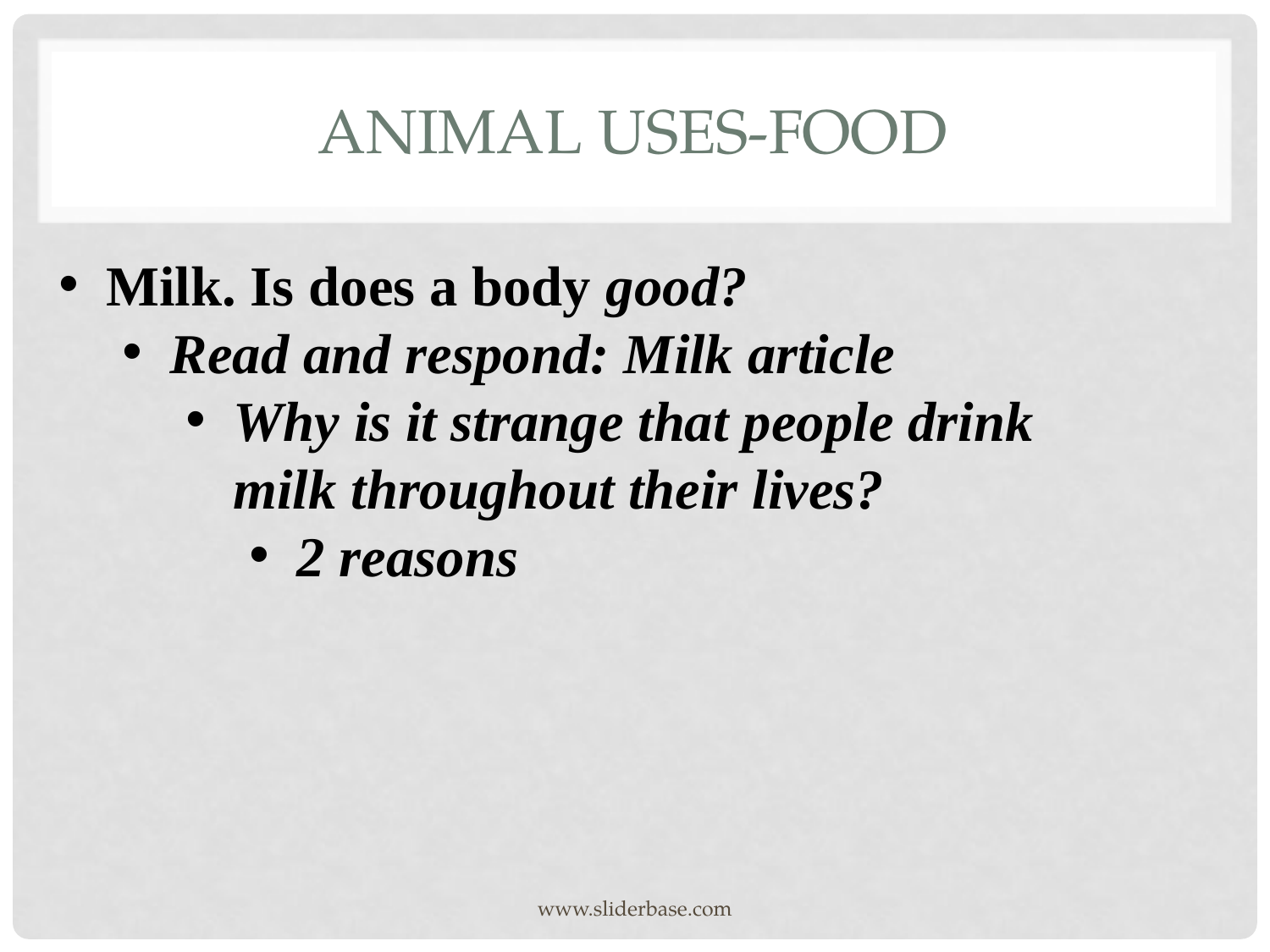

# Animal uses-food
Milk. Is does a body good?
Read and respond: Milk article
Why is it strange that people drink milk throughout their lives?
2 reasons

www.sliderbase.com